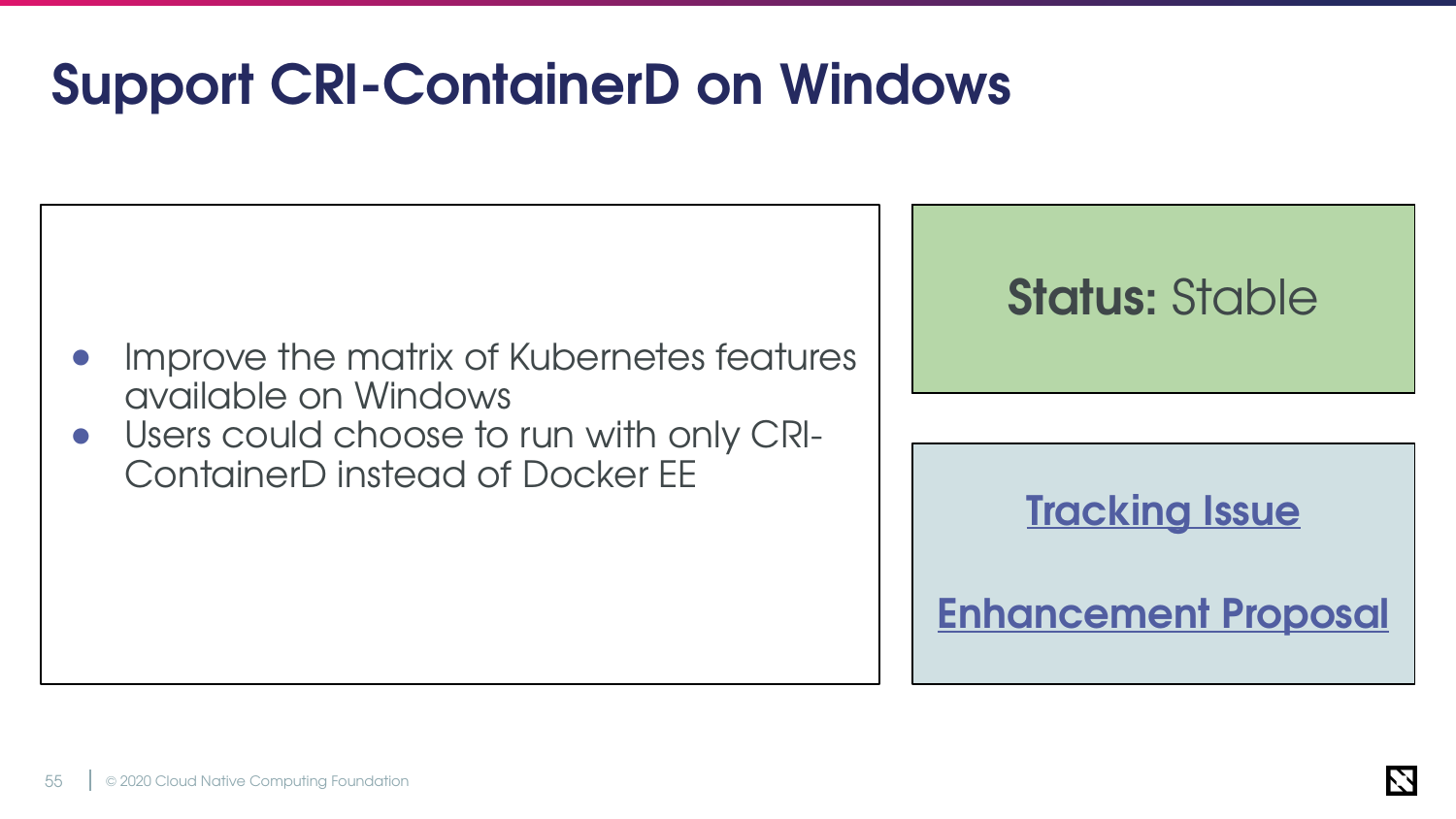

# Support CRI-ContainerD on Windows
Improve the matrix of Kubernetes features available on Windows
Users could choose to run with only CRI-ContainerD instead of Docker EE

Status: Alpha
Status: Beta
Status: Stable
Tracking Issue
Enhancement Proposal